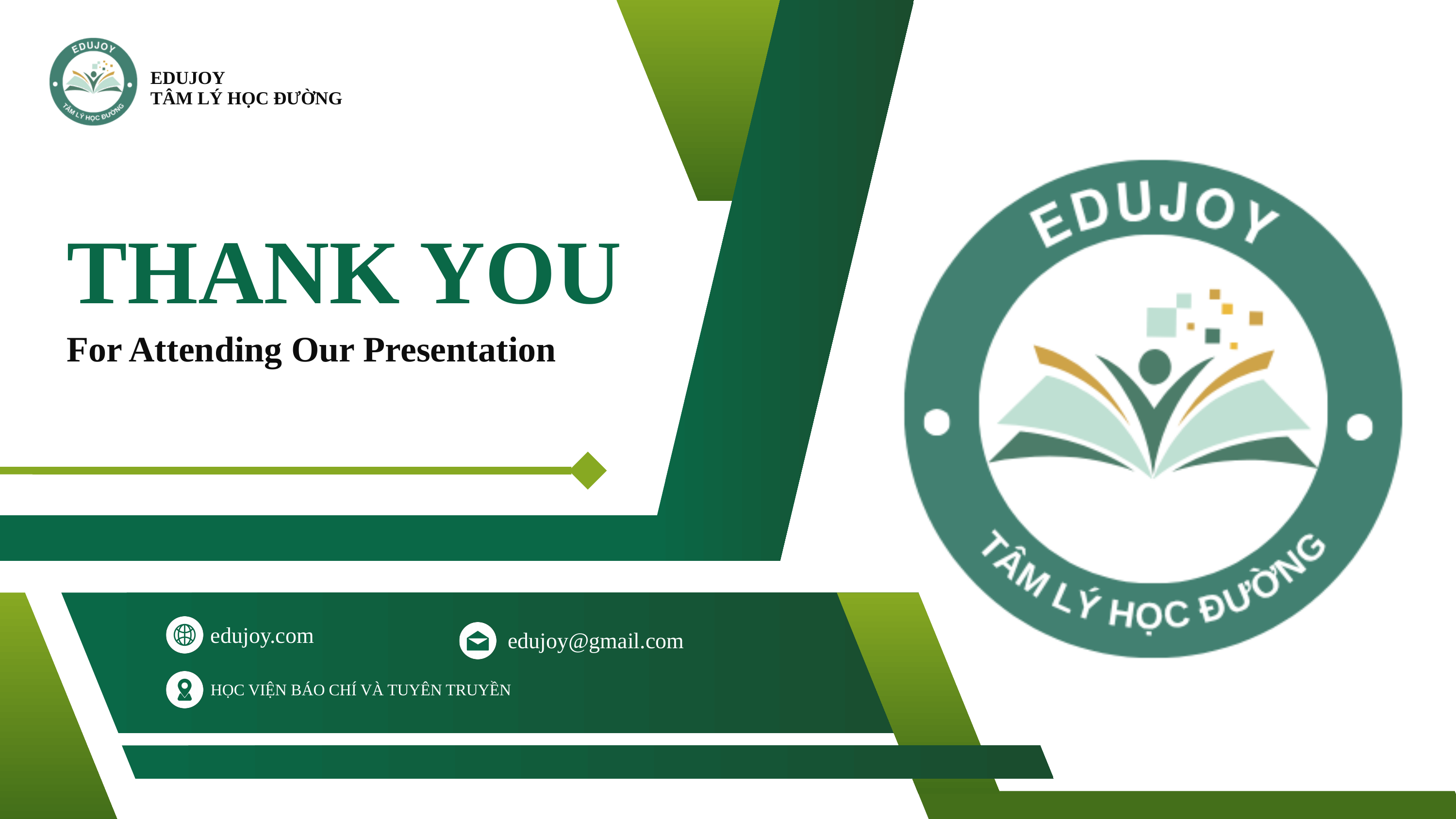

EDUJOY
TÂM LÝ HỌC ĐƯỜNG
THANK YOU
For Attending Our Presentation

edujoy.com
edujoy@gmail.com

HỌC VIỆN BÁO CHÍ VÀ TUYÊN TRUYỀN